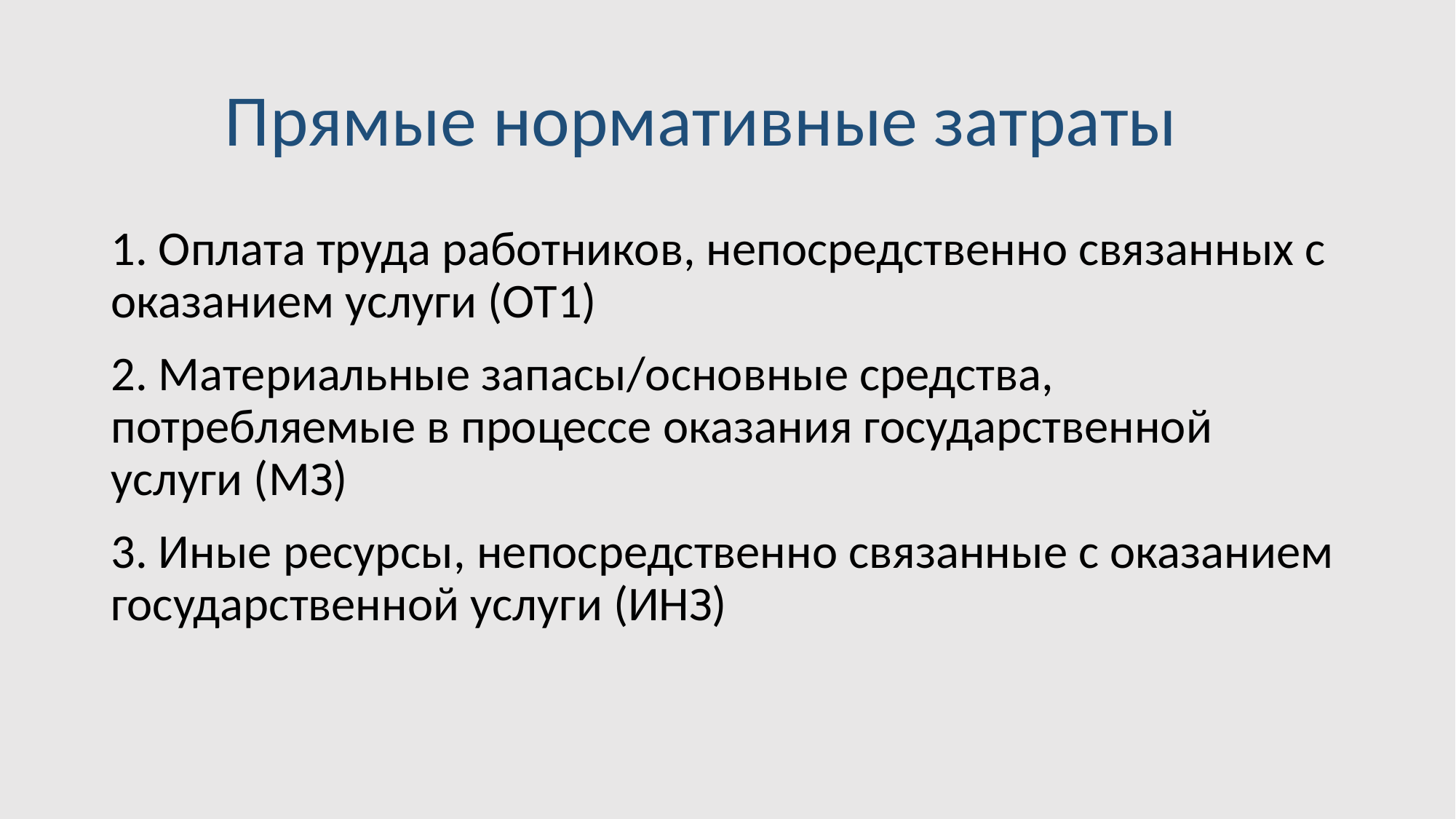

# Прямые нормативные затраты
1. Оплата труда работников, непосредственно связанных с оказанием услуги (ОТ1)
2. Материальные запасы/основные средства, потребляемые в процессе оказания государственной услуги (МЗ)
3. Иные ресурсы, непосредственно связанные с оказанием государственной услуги (ИНЗ)